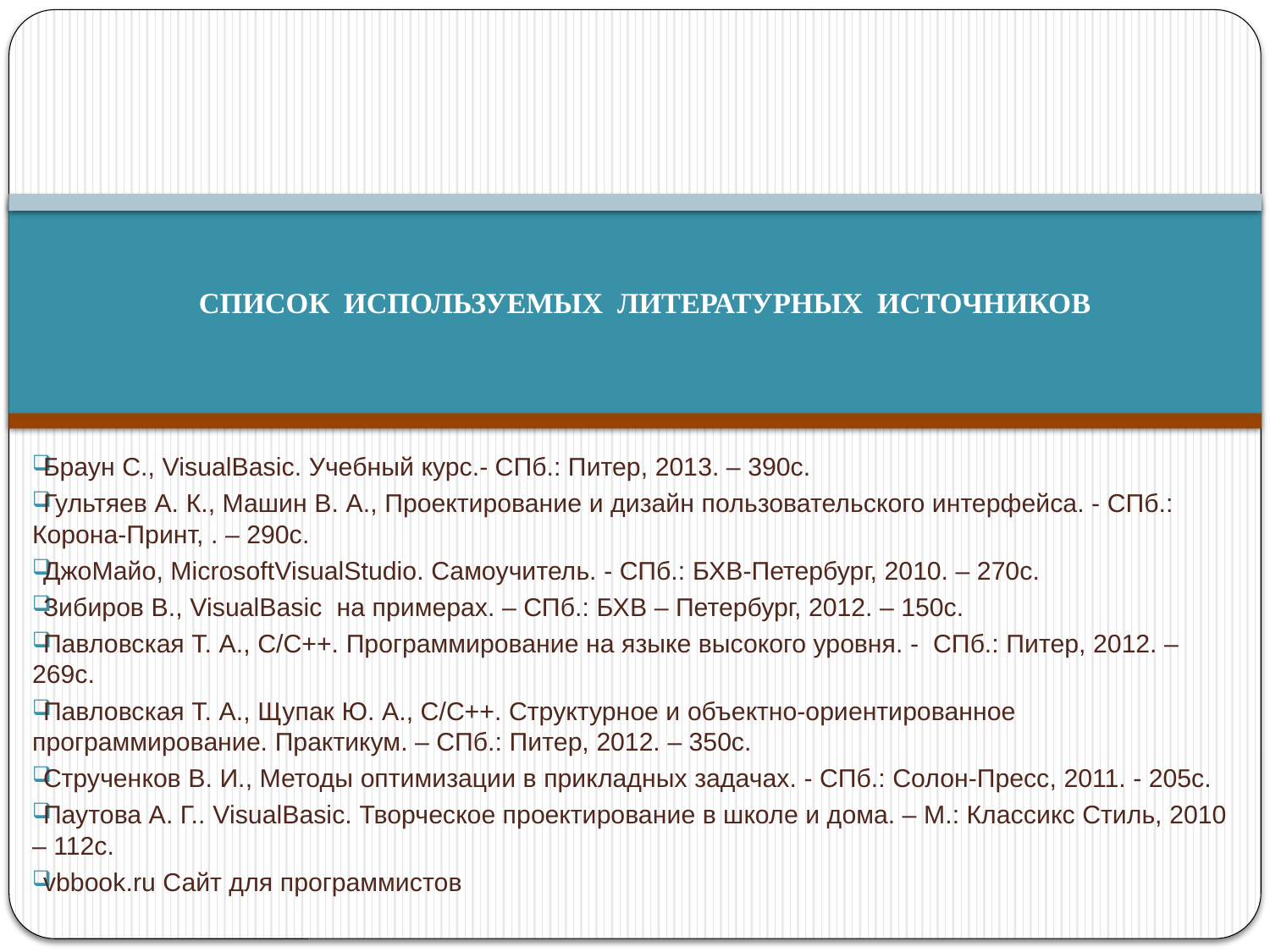

# СПИСОК  ИСПОЛЬЗУЕМЫХ  ЛИТЕРАТУРНЫХ  ИСТОЧНИКОВ
Браун С., VisualBasic. Учебный курс.- СПб.: Питер, 2013. – 390с.
Гультяев А. К., Машин В. А., Проектирование и дизайн пользовательского интерфейса. - СПб.: Корона-Принт, . – 290с.
ДжоМайо, MicrosoftVisualStudio. Самоучитель. - СПб.: БХВ-Петербург, 2010. – 270с.
Зибиров В., VisualBasic  на примерах. – СПб.: БХВ – Петербург, 2012. – 150с.
Павловская Т. А., С/С++. Программирование на языке высокого уровня. -  СПб.: Питер, 2012. – 269с.
Павловская Т. А., Щупак Ю. А., C/C++. Структурное и объектно-ориентированное программирование. Практикум. – СПб.: Питер, 2012. – 350с.
Струченков В. И., Методы оптимизации в прикладных задачах. - СПб.: Солон-Пресс, 2011. - 205с.
Паутова А. Г.. VisualBasic. Творческое проектирование в школе и дома. – М.: Классикс Стиль, 2010 – 112с.
vbbook.ru Сайт для программистов